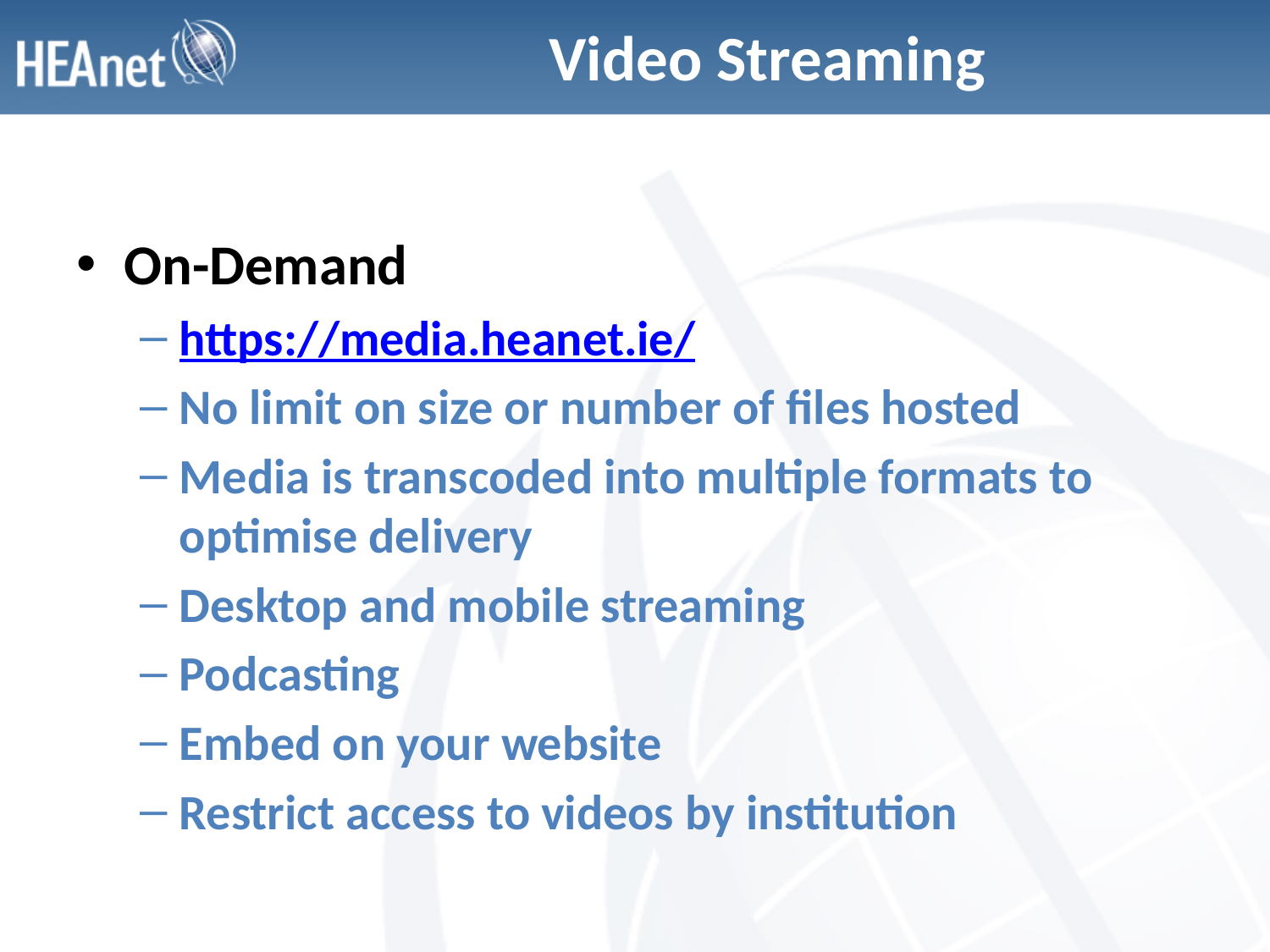

# Video Streaming
On-Demand
https://media.heanet.ie/
No limit on size or number of files hosted
Media is transcoded into multiple formats to optimise delivery
Desktop and mobile streaming
Podcasting
Embed on your website
Restrict access to videos by institution